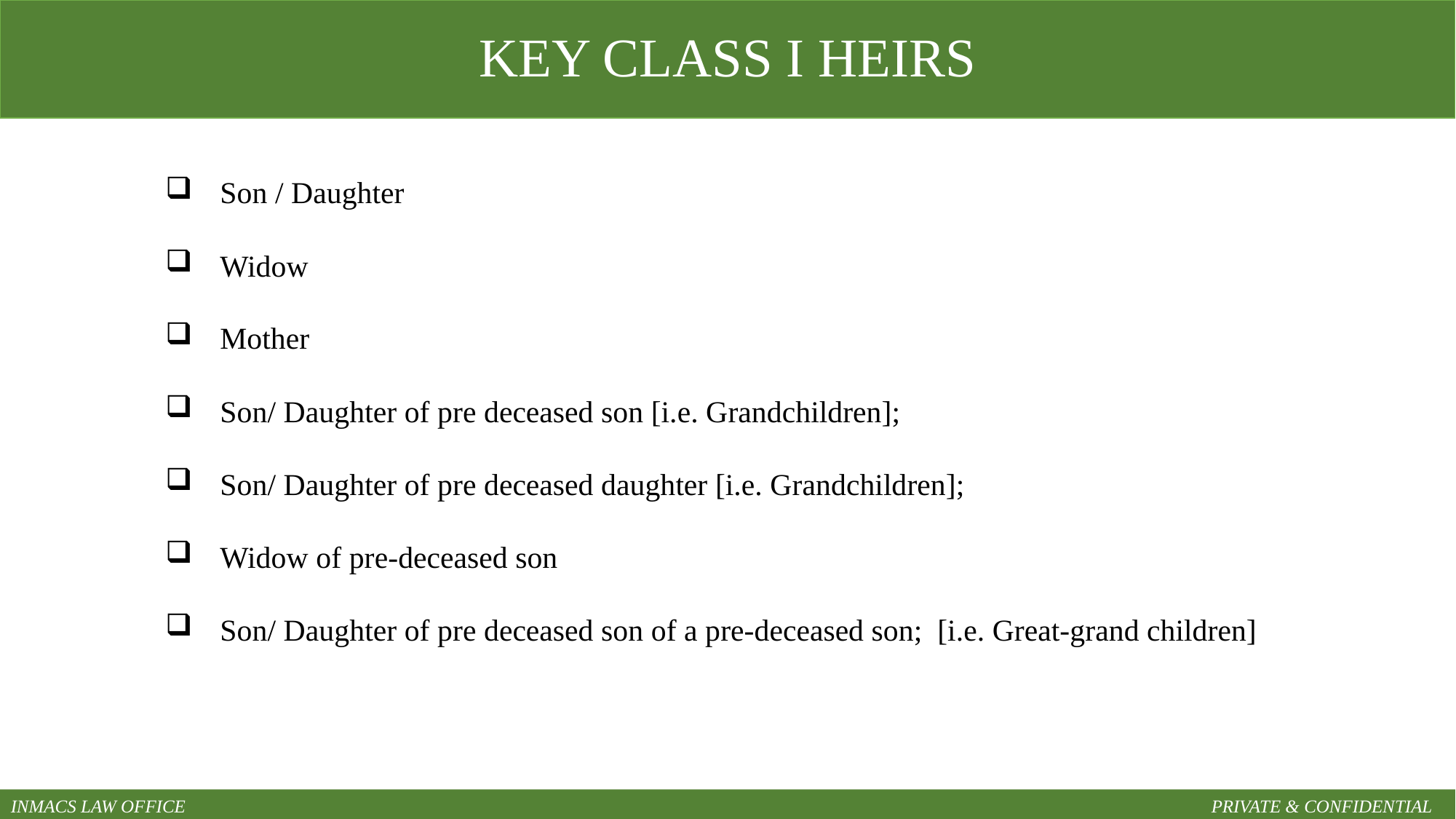

KEY CLASS I HEIRS
#
Son / Daughter
Widow
Mother
Son/ Daughter of pre deceased son [i.e. Grandchildren];
Son/ Daughter of pre deceased daughter [i.e. Grandchildren];
Widow of pre-deceased son
Son/ Daughter of pre deceased son of a pre-deceased son;  [i.e. Great-grand children]
INMACS LAW OFFICE										PRIVATE & CONFIDENTIAL